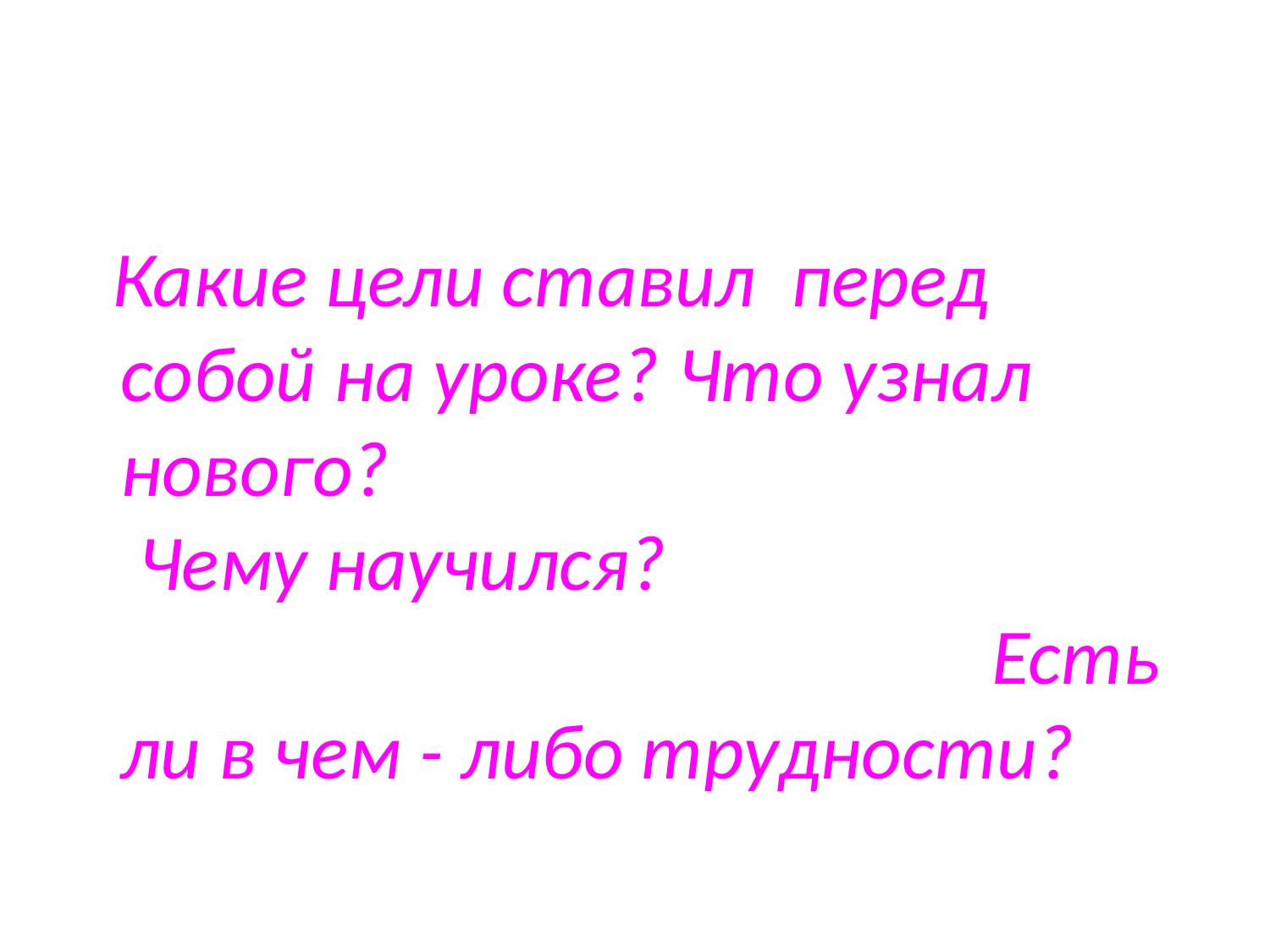

#
  Какие цели ставил  перед собой на уроке? Что узнал нового?                                               Чему научился?                                                                               Есть ли в чем - либо трудности?